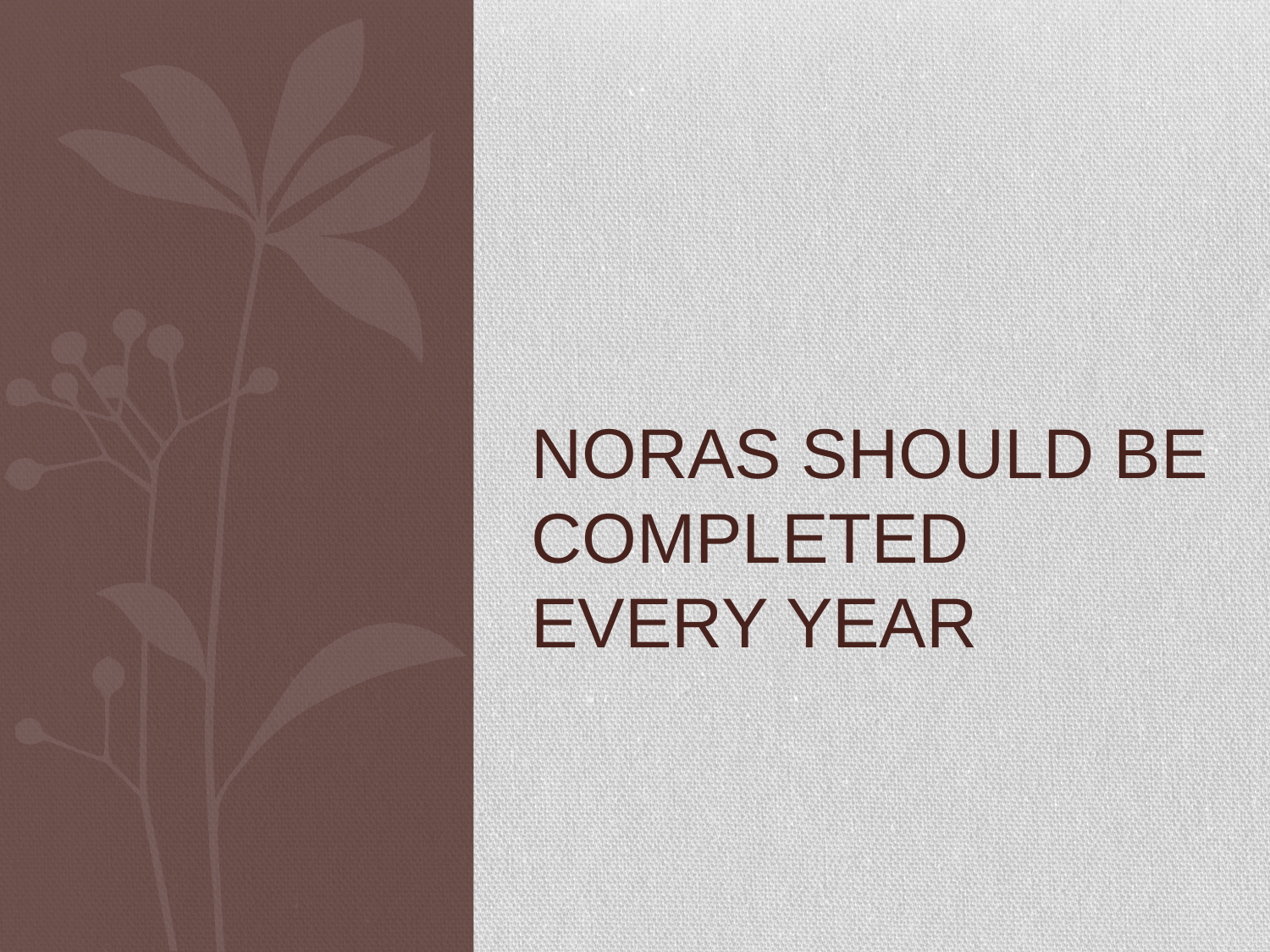

# NORAs should be completed EVERY Year